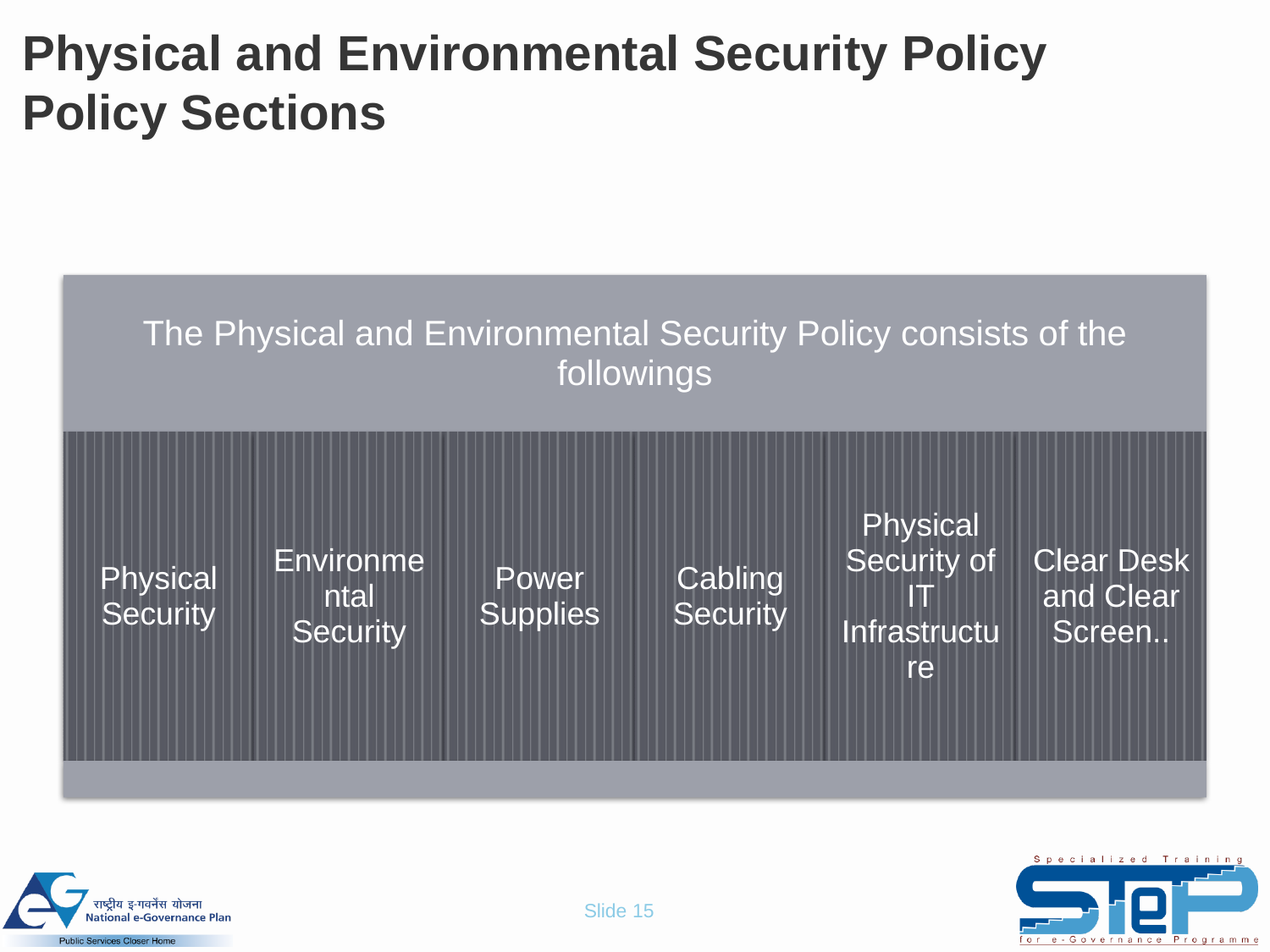

# Physical and Environmental Security Policy Policy Sections
The Physical and Environmental Security Policy consists of the followings
Physical Security
Environmental Security
Power Supplies
Cabling Security
Physical Security of IT Infrastructure
Clear Desk and Clear Screen..